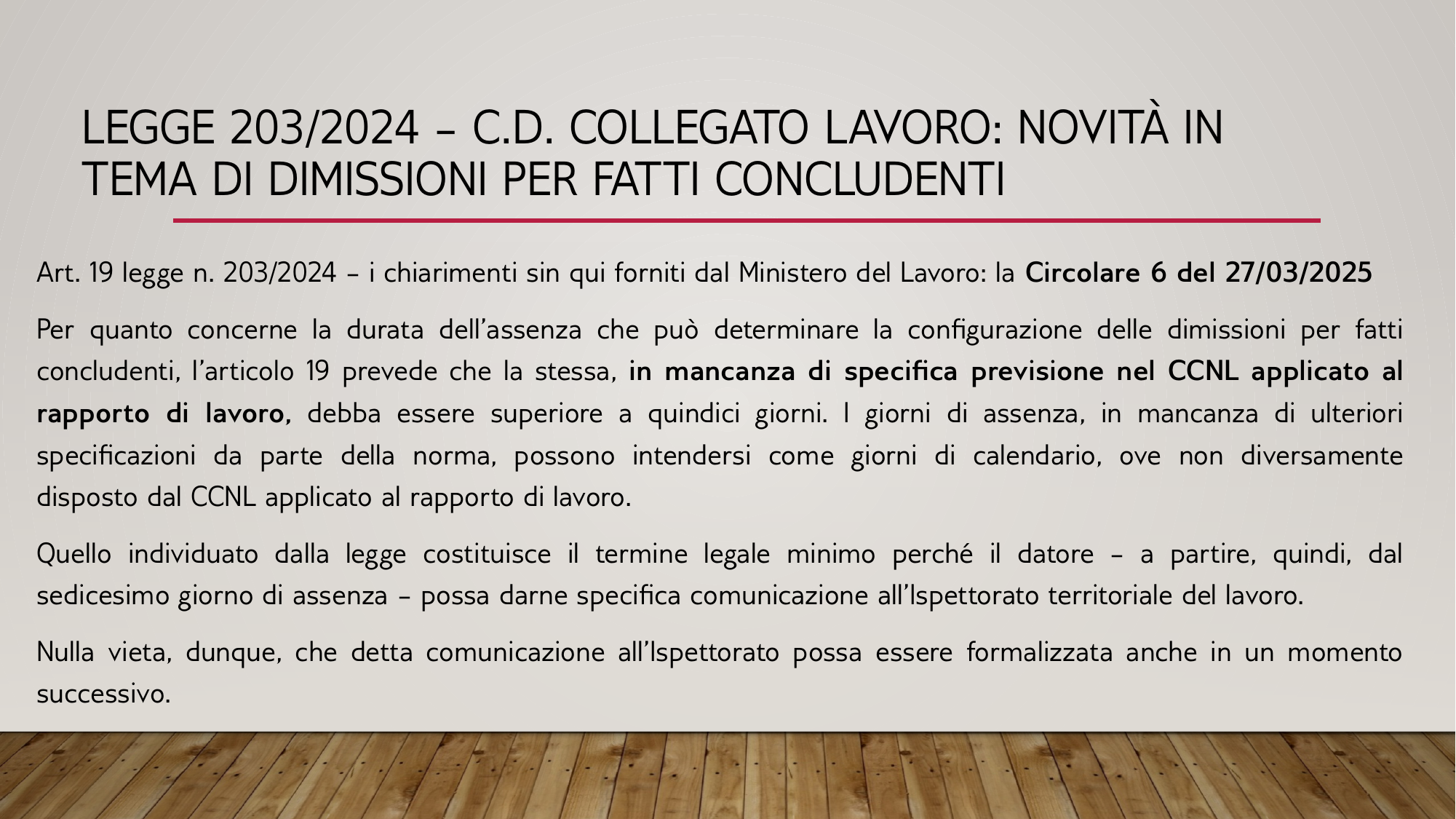

# Legge 203/2024 – c.d. collegato lavoro: novità in tema di dimissioni per fatti concludenti
Art. 19 legge n. 203/2024 – i chiarimenti sin qui forniti dal Ministero del Lavoro: la Circolare 6 del 27/03/2025
Per quanto concerne la durata dell’assenza che può determinare la configurazione delle dimissioni per fatti concludenti, l’articolo 19 prevede che la stessa, in mancanza di specifica previsione nel CCNL applicato al rapporto di lavoro, debba essere superiore a quindici giorni. I giorni di assenza, in mancanza di ulteriori specificazioni da parte della norma, possono intendersi come giorni di calendario, ove non diversamente disposto dal CCNL applicato al rapporto di lavoro.
Quello individuato dalla legge costituisce il termine legale minimo perché il datore – a partire, quindi, dal sedicesimo giorno di assenza – possa darne specifica comunicazione all’Ispettorato territoriale del lavoro.
Nulla vieta, dunque, che detta comunicazione all’Ispettorato possa essere formalizzata anche in un momento successivo.